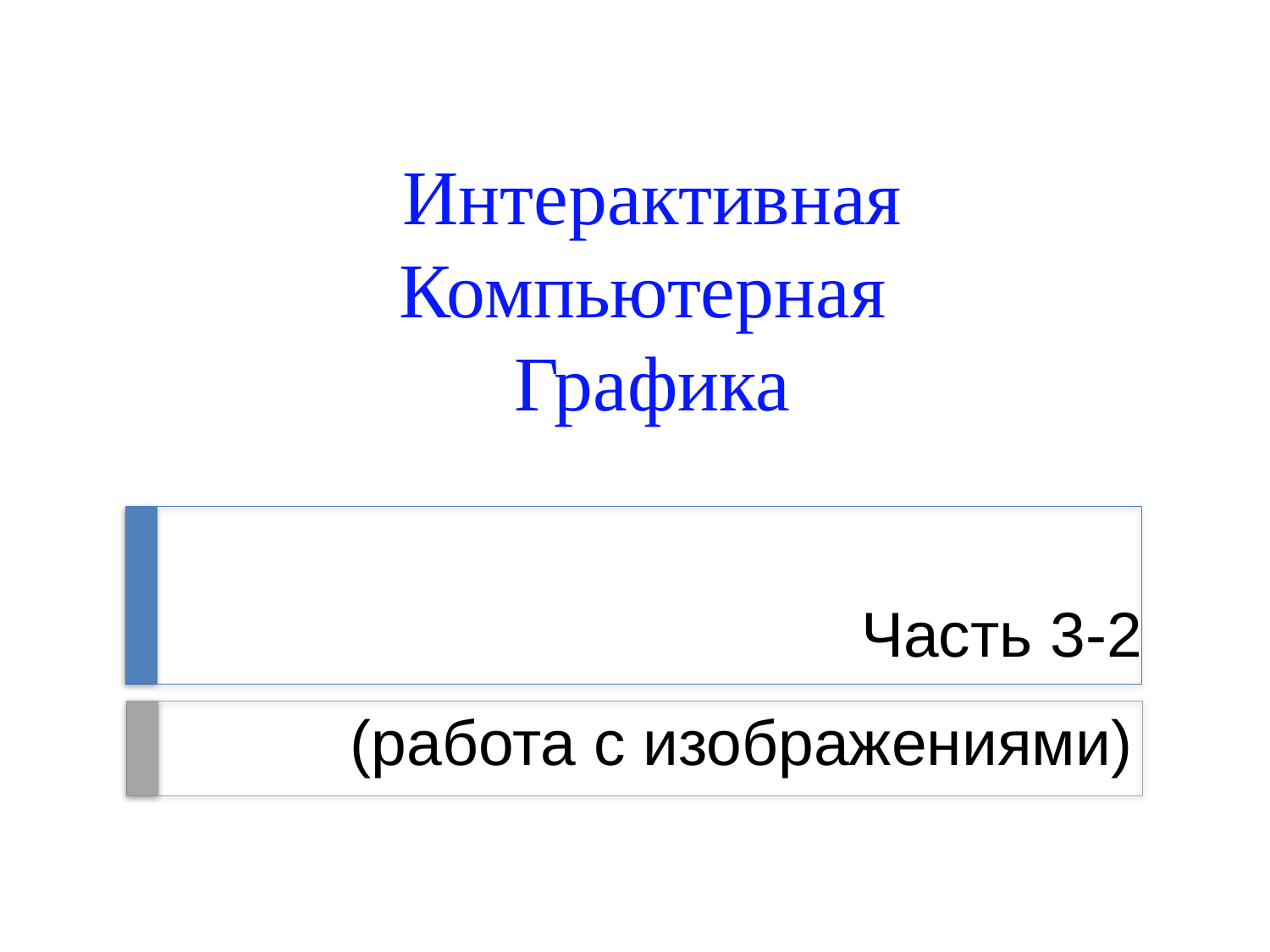

Интерактивная
Компьютерная
Графика
Часть 3-2
# (работа с изображениями)